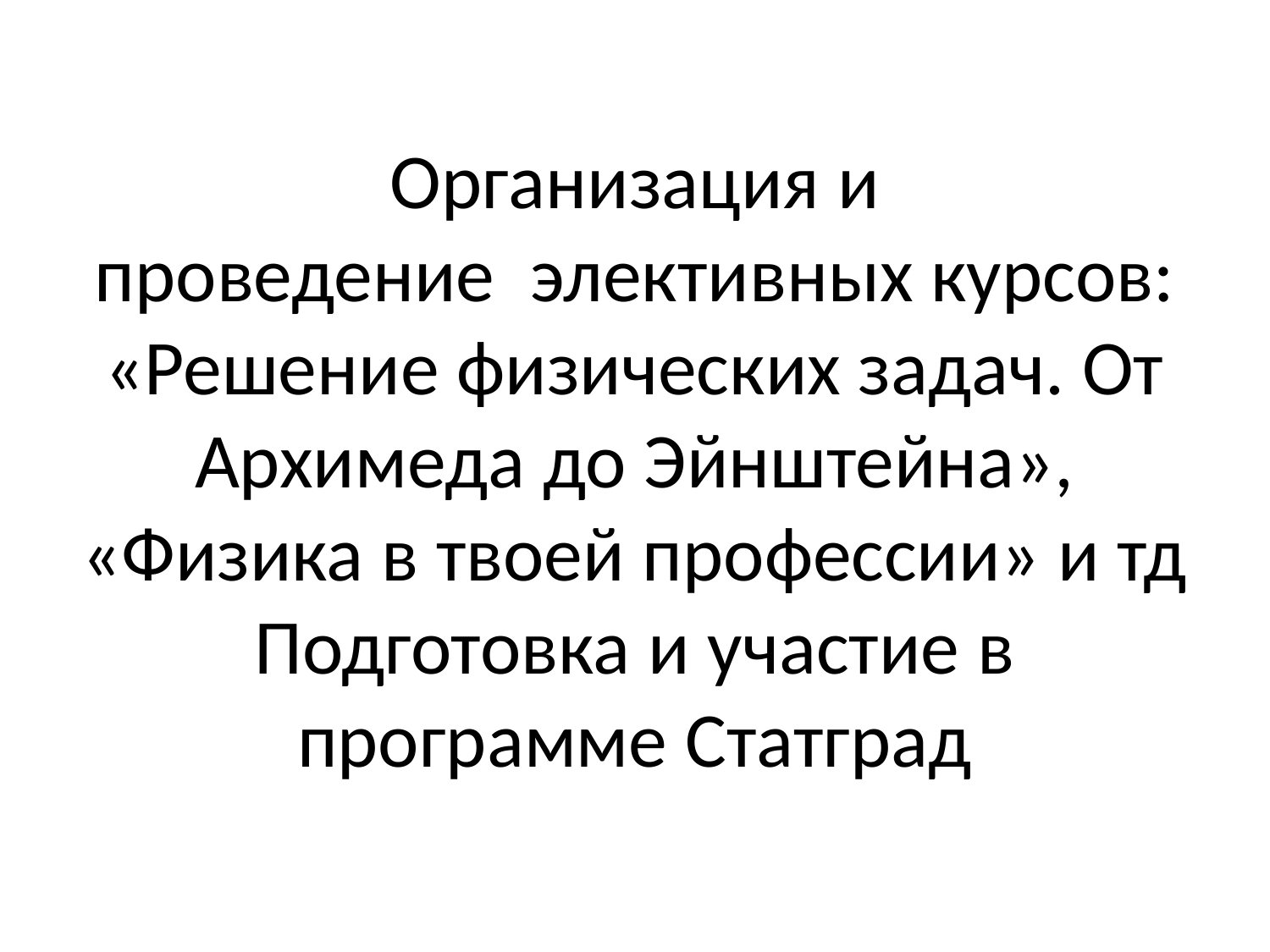

# Организация и проведение  элективных курсов: «Решение физических задач. От Архимеда до Эйнштейна», «Физика в твоей профессии» и тд Подготовка и участие в программе Статград